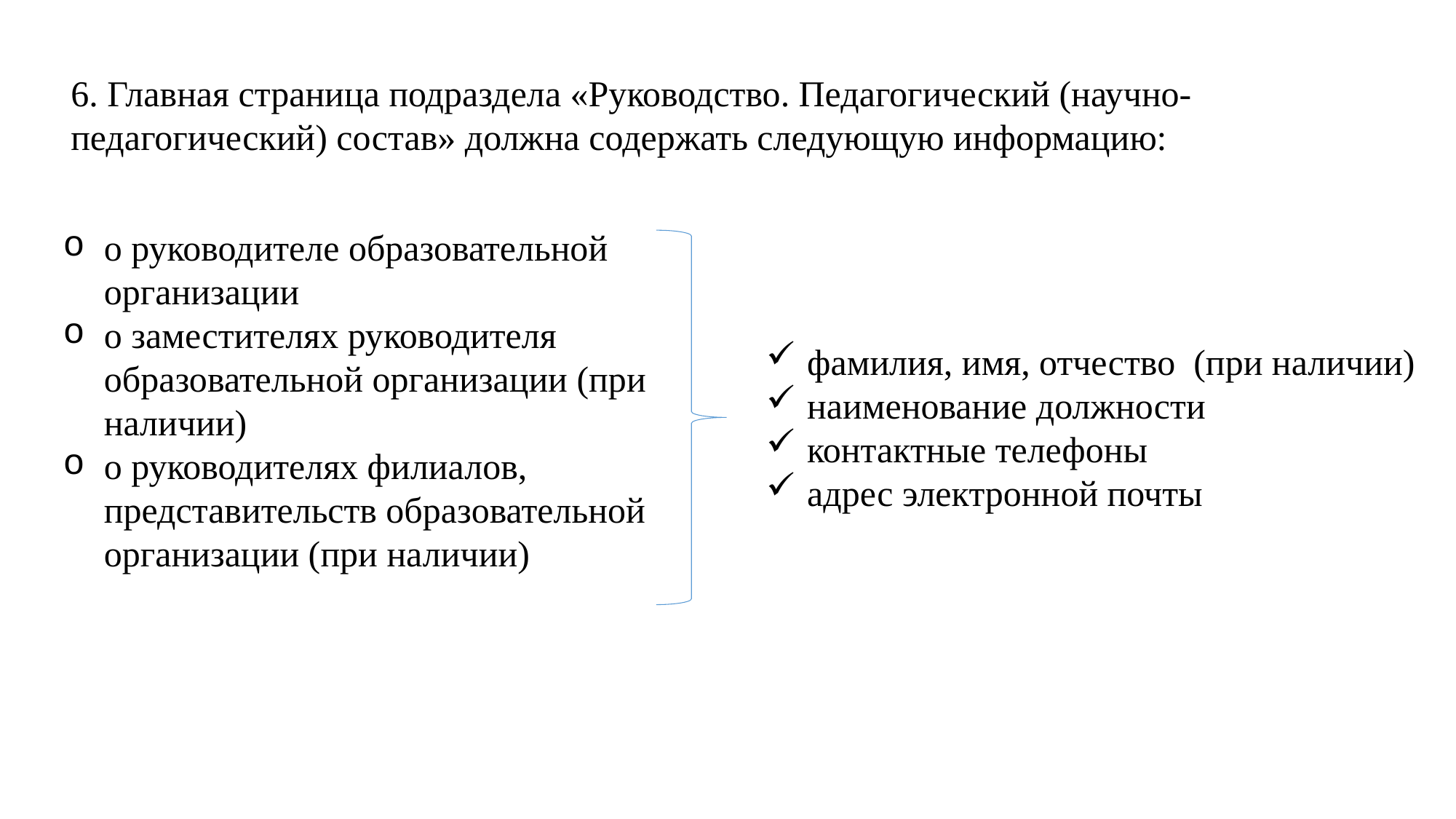

6. Главная страница подраздела «Руководство. Педагогический (научно-педагогический) состав» должна содержать следующую информацию:
о руководителе образовательной организации
о заместителях руководителя образовательной организации (при наличии)
о руководителях филиалов, представительств образовательной организации (при наличии)

фамилия, имя, отчество  (при наличии)
наименование должности
контактные телефоны
адрес электронной почты